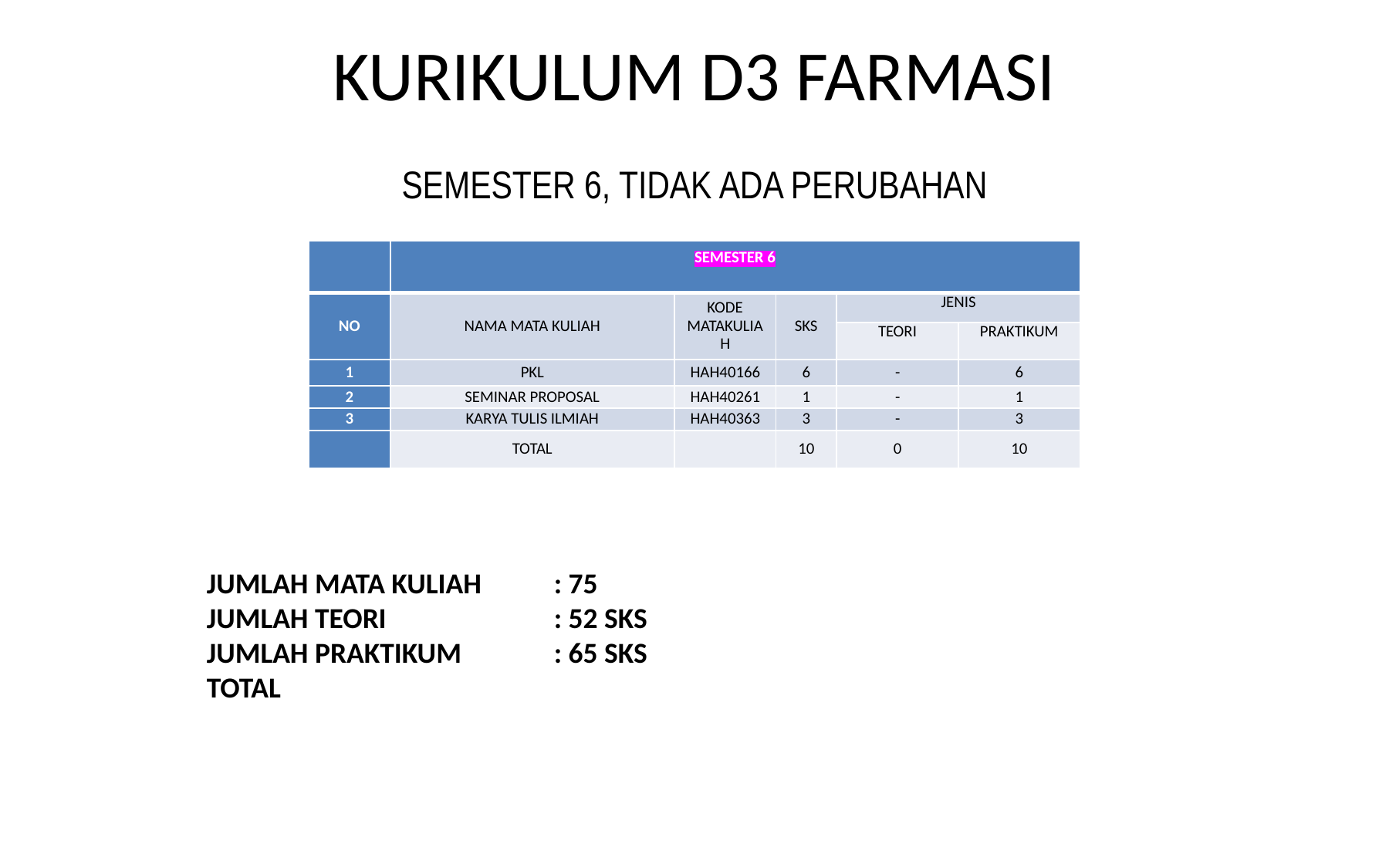

KURIKULUM D3 FARMASI
SEMESTER 6, TIDAK ADA PERUBAHAN
|  | SEMESTER 6 |  |  |  |  |
| --- | --- | --- | --- | --- | --- |
| NO | NAMA MATA KULIAH | KODE MATAKULIAH | SKS | JENIS |  |
|  |  |  |  | TEORI | PRAKTIKUM |
| 1 | PKL | HAH40166 | 6 | - | 6 |
| 2 | SEMINAR PROPOSAL | HAH40261 | 1 | - | 1 |
| 3 | KARYA TULIS ILMIAH | HAH40363 | 3 | - | 3 |
|  | TOTAL |  | 10 | 0 | 10 |
JUMLAH MATA KULIAH	: 75
JUMLAH TEORI		: 52 SKS
JUMLAH PRAKTIKUM	: 65 SKS
TOTAL